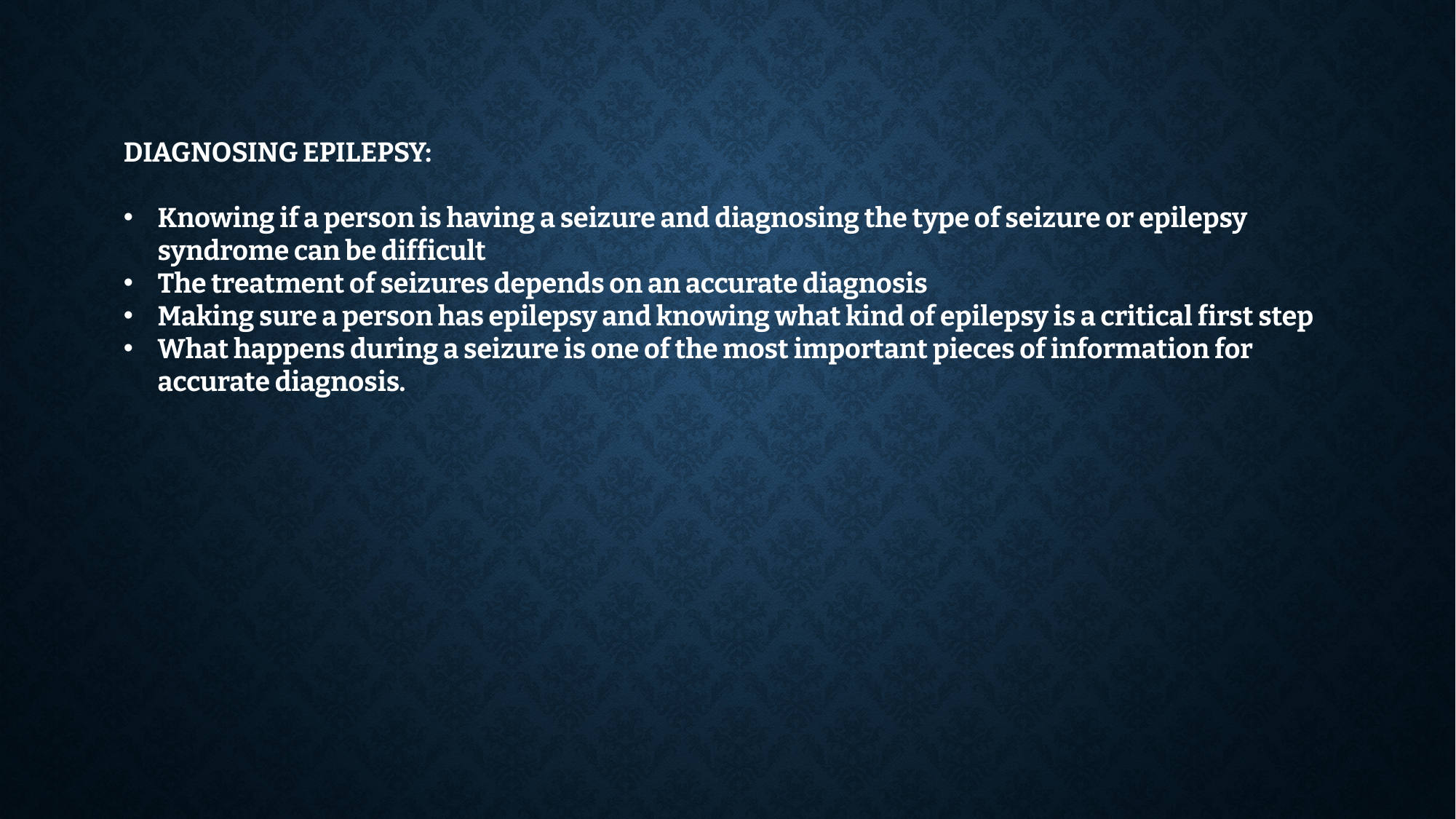

DIAGNOSING EPILEPSY:

Knowing if a person is having a seizure and diagnosing the type of seizure or epilepsy syndrome can be difficult
The treatment of seizures depends on an accurate diagnosis
Making sure a person has epilepsy and knowing what kind of epilepsy is a critical first step
What happens during a seizure is one of the most important pieces of information for accurate diagnosis.